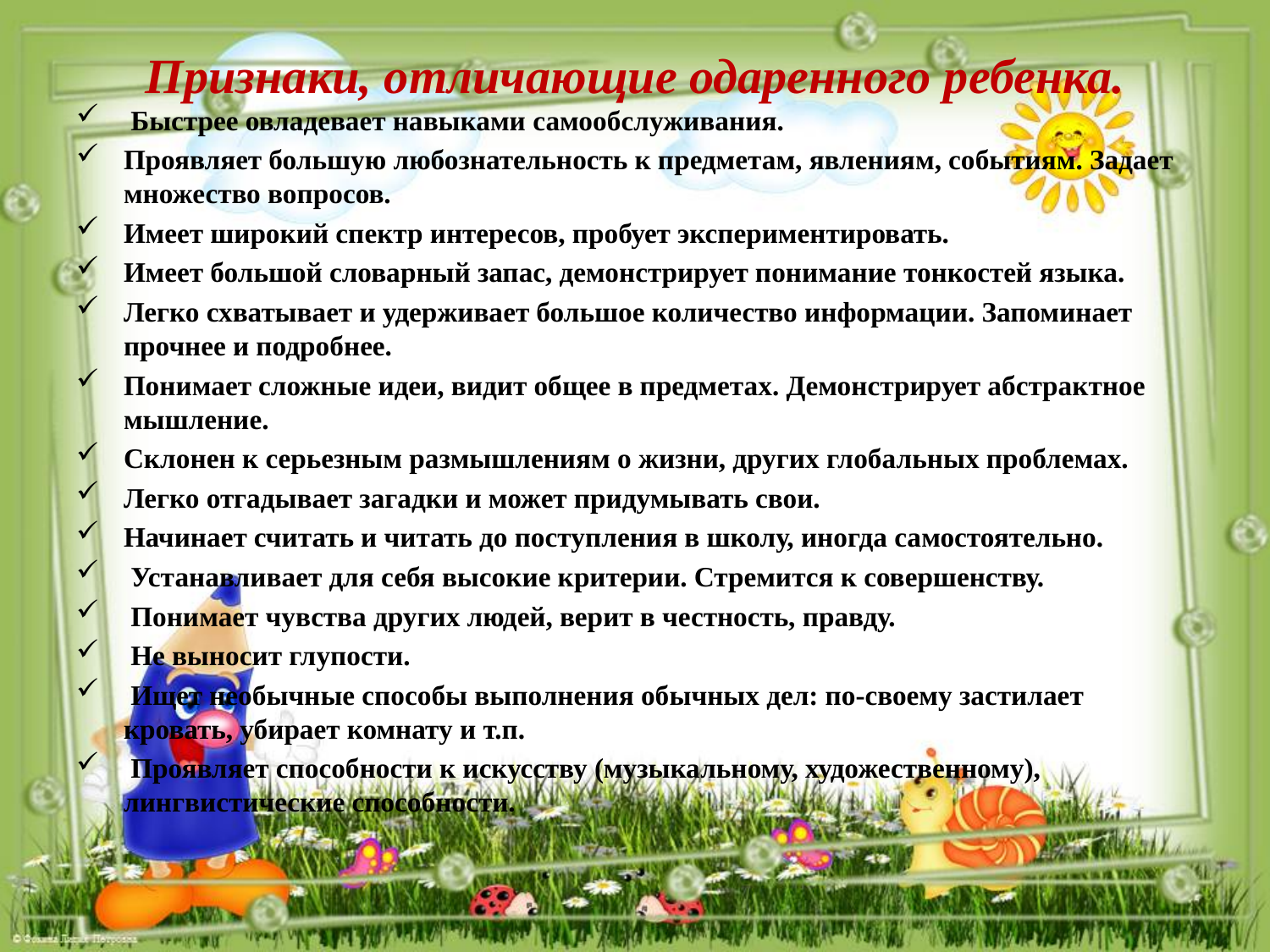

# Признаки, отличающие одаренного ребенка.
 Быстрее овладевает навыками самообслуживания.
Проявляет большую любознательность к предметам, явлениям, событиям. Задает множество вопросов.
Имеет широкий спектр интересов, пробует экспериментировать.
Имеет большой словарный запас, демонстрирует понимание тонкостей языка.
Легко схватывает и удерживает большое количество информации. Запоминает прочнее и подробнее.
Понимает сложные идеи, видит общее в предметах. Демонстрирует абстрактное мышление.
Склонен к серьезным размышлениям о жизни, других глобальных проблемах.
Легко отгадывает загадки и может придумывать свои.
Начинает считать и читать до поступления в школу, иногда самостоятельно.
 Устанавливает для себя высокие критерии. Стремится к совершенству.
 Понимает чувства других людей, верит в честность, правду.
 Не выносит глупости.
 Ищет необычные способы выполнения обычных дел: по-своему застилает кровать, убирает комнату и т.п.
 Проявляет способности к искусству (музыкальному, художественному), лингвистические способности.